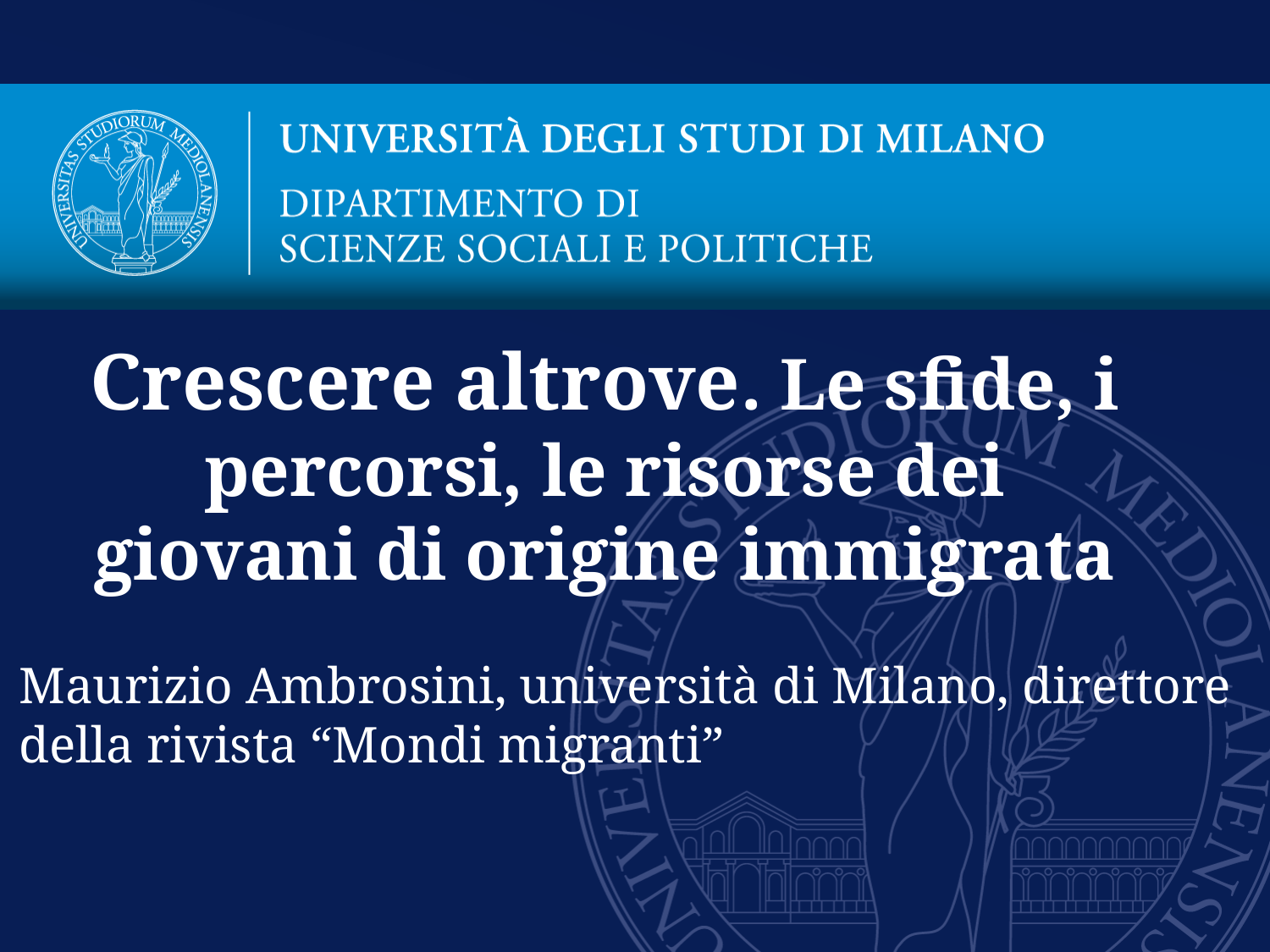

# Maurizio Ambrosini, università di Milano, direttore della rivista “Mondi migranti”
Crescere altrove. Le sfide, i percorsi, le risorse dei giovani di origine immigrata